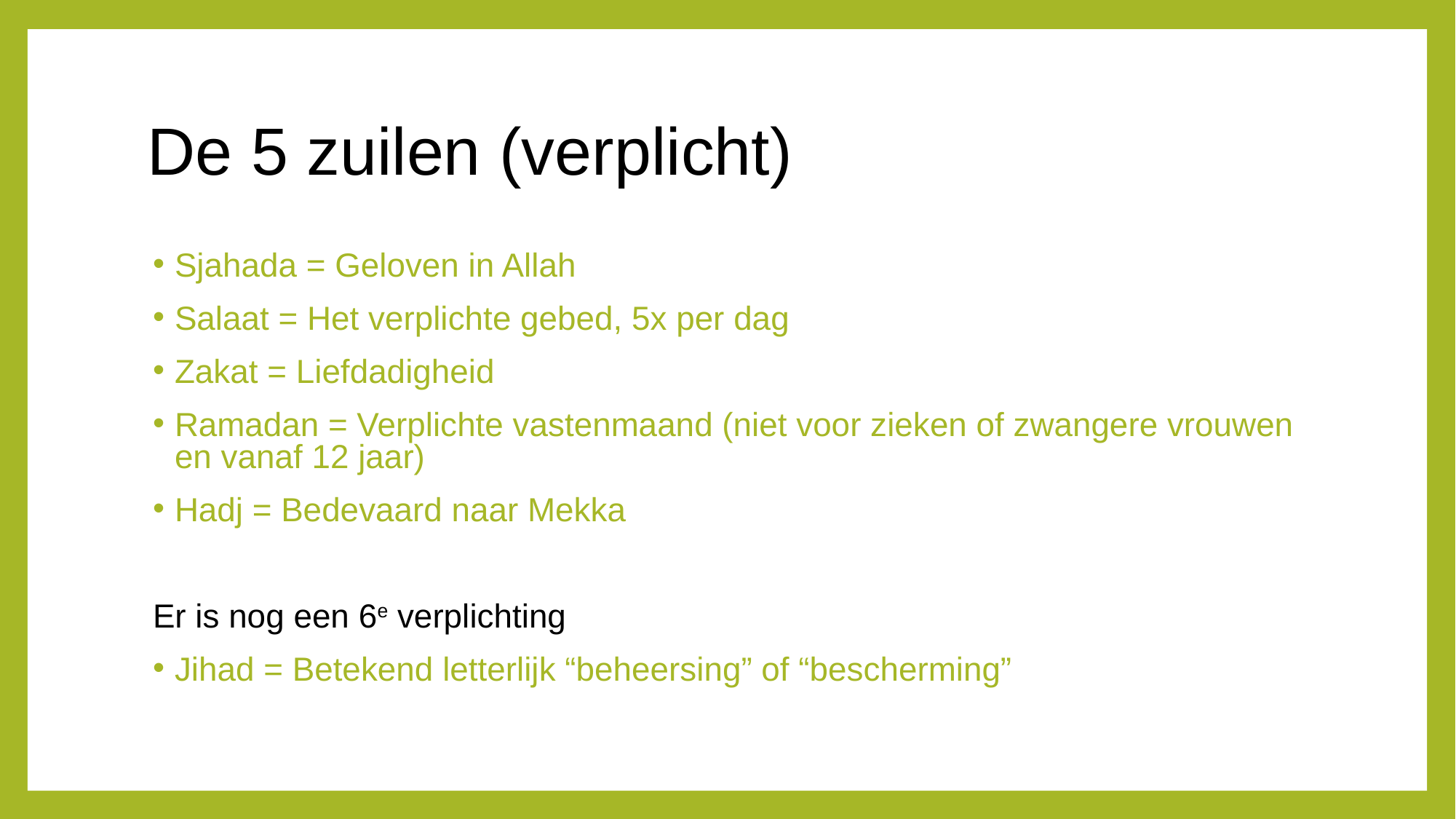

# De 5 zuilen (verplicht)
Sjahada = Geloven in Allah
Salaat = Het verplichte gebed, 5x per dag
Zakat = Liefdadigheid
Ramadan = Verplichte vastenmaand (niet voor zieken of zwangere vrouwen en vanaf 12 jaar)
Hadj = Bedevaard naar Mekka

Er is nog een 6e verplichting
Jihad = Betekend letterlijk “beheersing” of “bescherming”